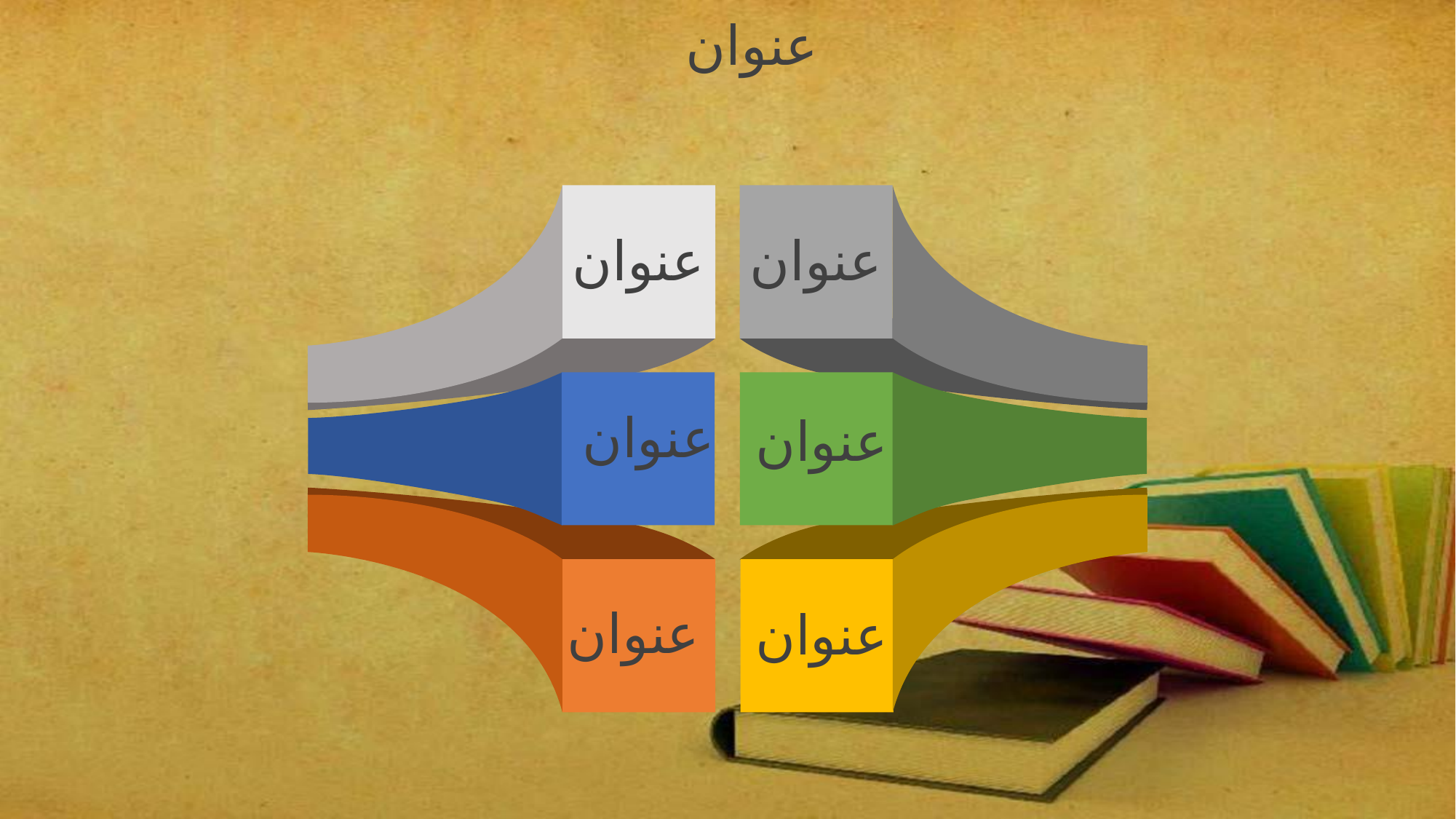

عنوان

عنوان
عنوان
عنوان
عنوان
عنوان
عنوان